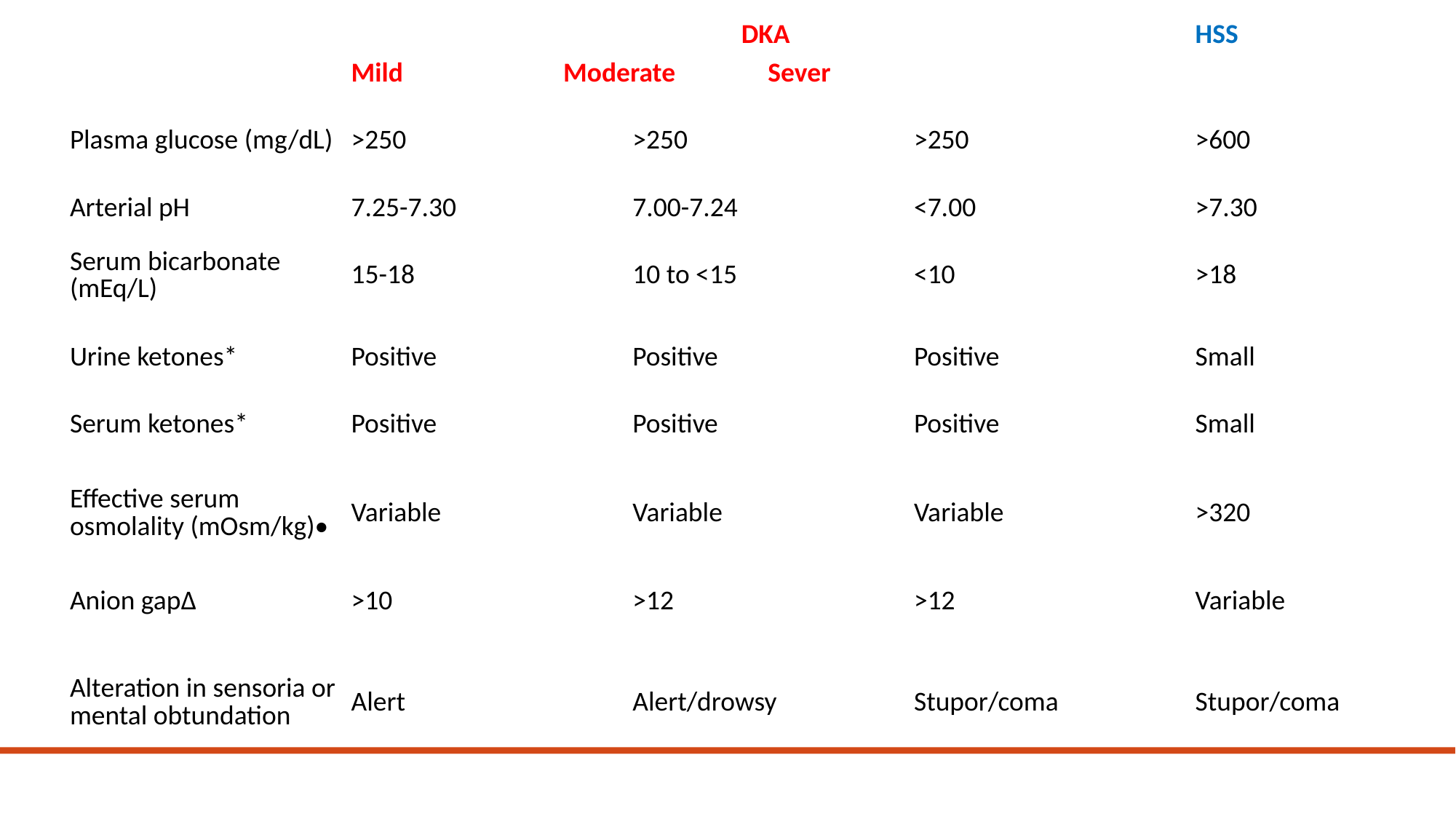

|  | DKA |  |  | HSS |
| --- | --- | --- | --- | --- |
|  | Mild Moderate Sever |  |  |  |
| Plasma glucose (mg/dL) | >250 | >250 | >250 | >600 |
| Arterial pH | 7.25-7.30 | 7.00-7.24 | <7.00 | >7.30 |
| Serum bicarbonate (mEq/L) | 15-18 | 10 to <15 | <10 | >18 |
| Urine ketones\* | Positive | Positive | Positive | Small |
| Serum ketones\* | Positive | Positive | Positive | Small |
| Effective serum osmolality (mOsm/kg)• | Variable | Variable | Variable | >320 |
| Anion gapΔ | >10 | >12 | >12 | Variable |
| Alteration in sensoria or mental obtundation | Alert | Alert/drowsy | Stupor/coma | Stupor/coma |